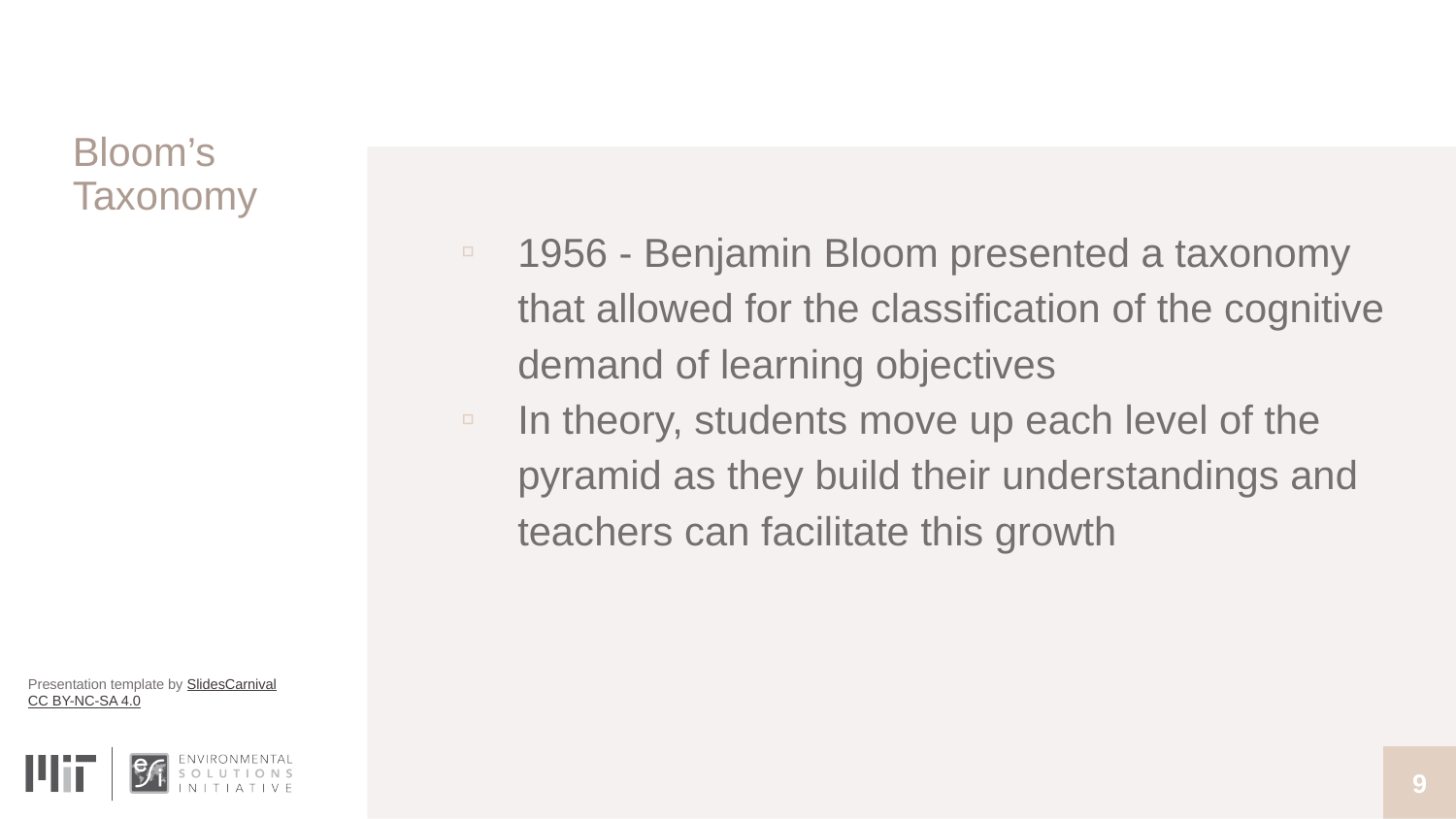

# Bloom’s Taxonomy
1956 - Benjamin Bloom presented a taxonomy that allowed for the classification of the cognitive demand of learning objectives
In theory, students move up each level of the pyramid as they build their understandings and teachers can facilitate this growth
9